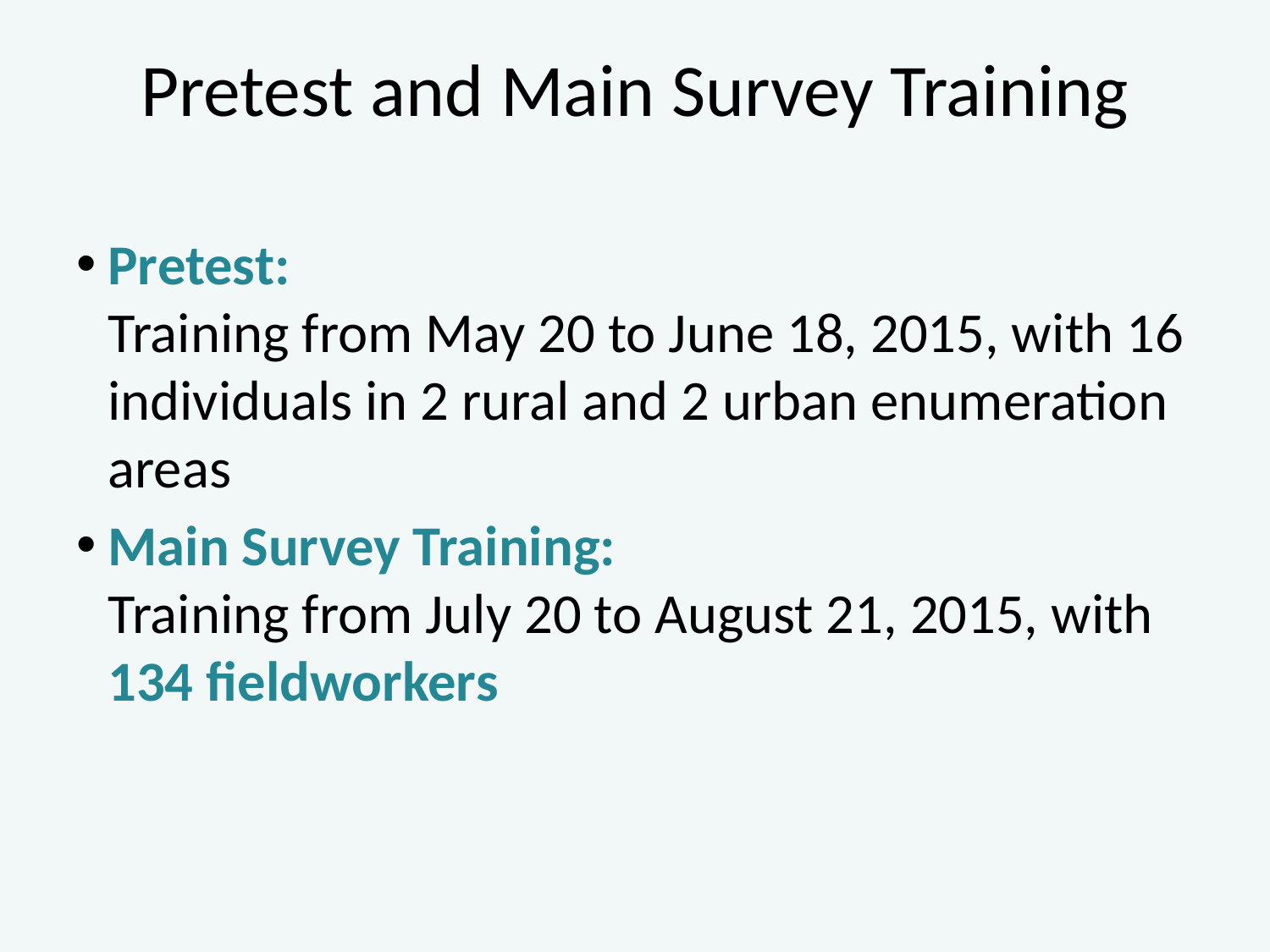

# Pretest and Main Survey Training
Pretest:
Training from May 20 to June 18, 2015, with 16 individuals in 2 rural and 2 urban enumeration areas
Main Survey Training:
Training from July 20 to August 21, 2015, with 134 fieldworkers